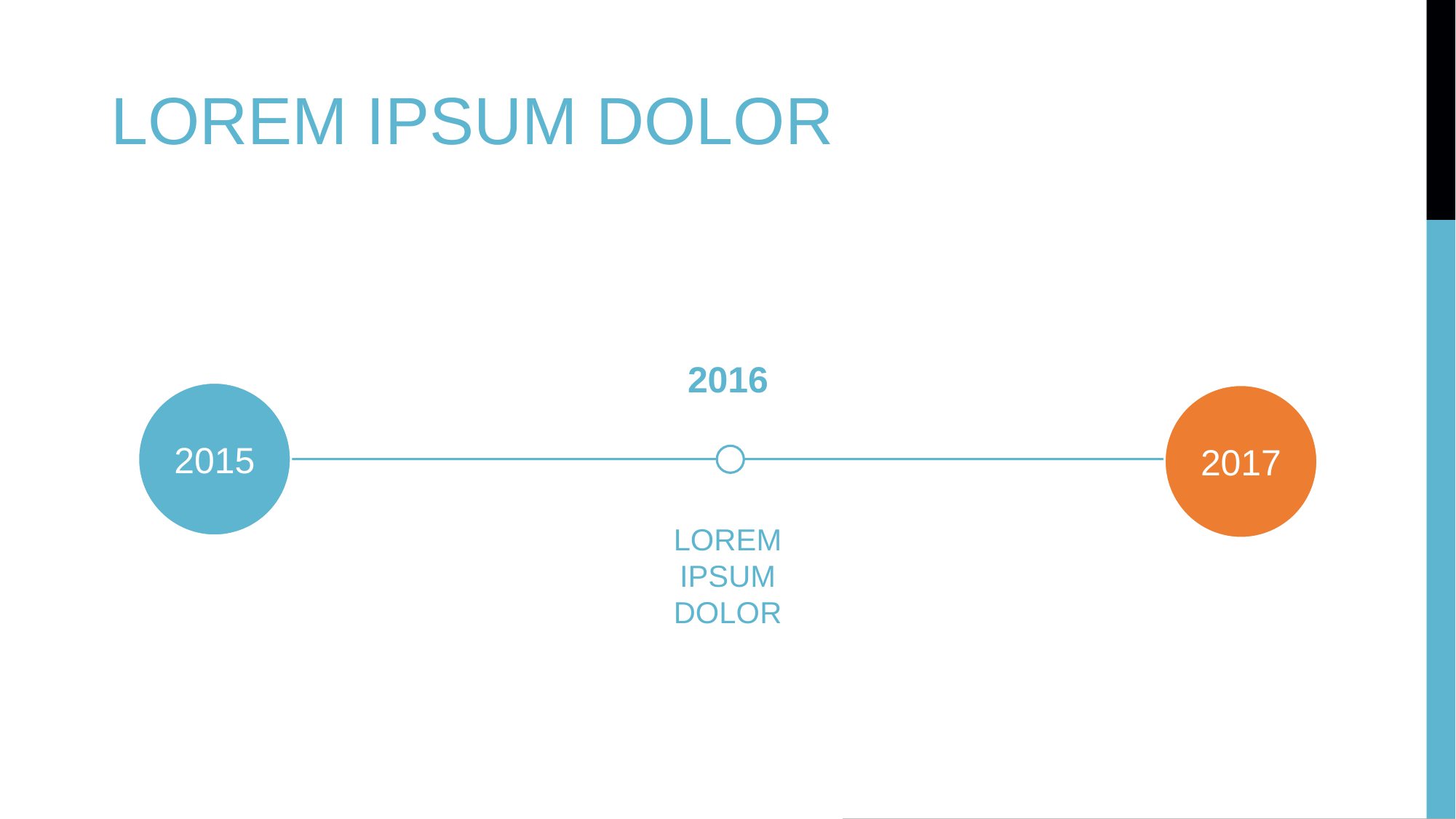

LOREM IPSUM DOLOR
2015
2017
LOREM IPSUM DOLOR
2016